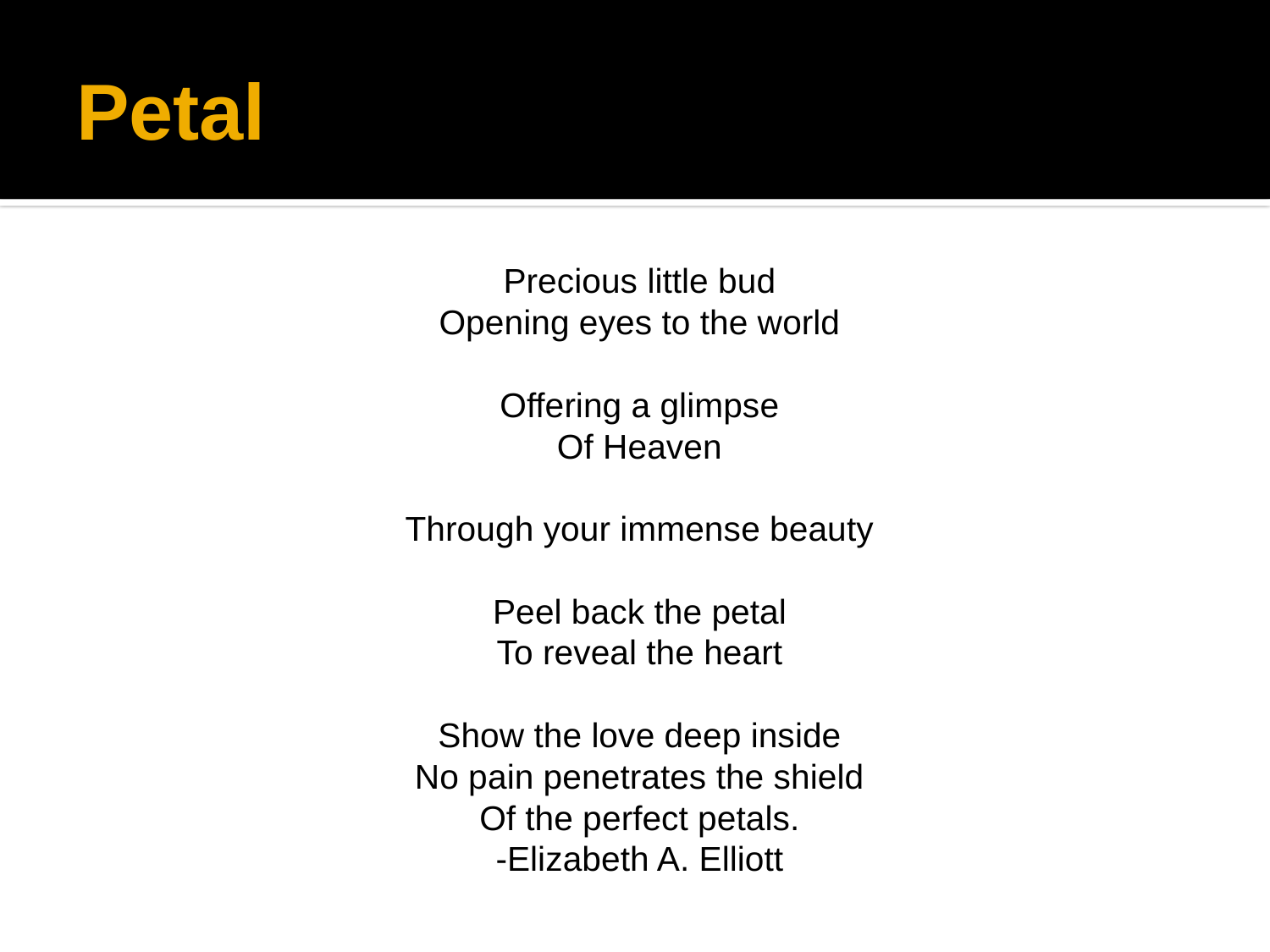

# Petal
Precious little bud
Opening eyes to the world

Offering a glimpse
Of Heaven

Through your immense beauty

Peel back the petal
To reveal the heart

Show the love deep inside
No pain penetrates the shield
Of the perfect petals.
-Elizabeth A. Elliott